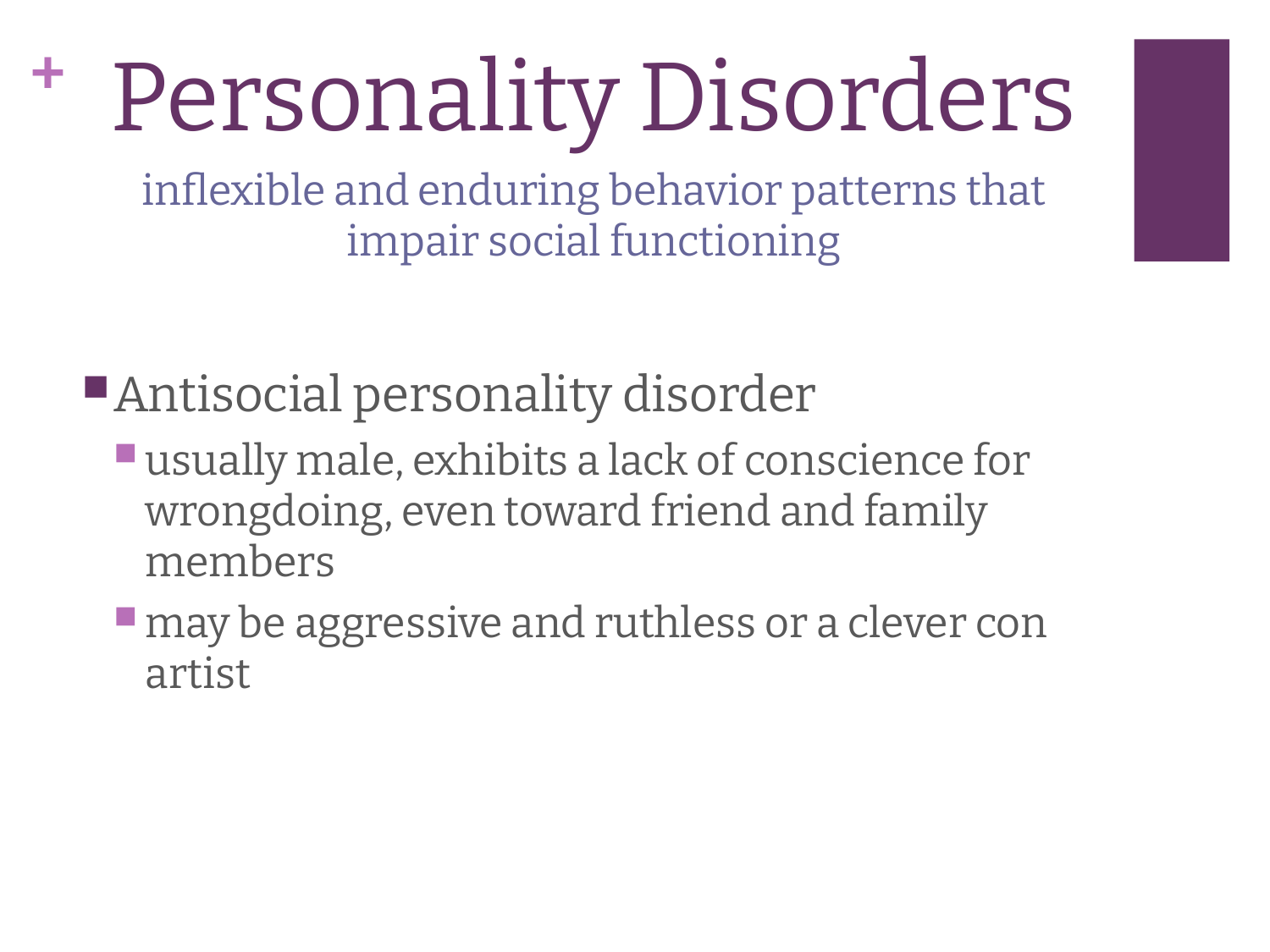

# Personality Disorders
inflexible and enduring behavior patterns that impair social functioning
Antisocial personality disorder
usually male, exhibits a lack of conscience for wrongdoing, even toward friend and family members
may be aggressive and ruthless or a clever con artist